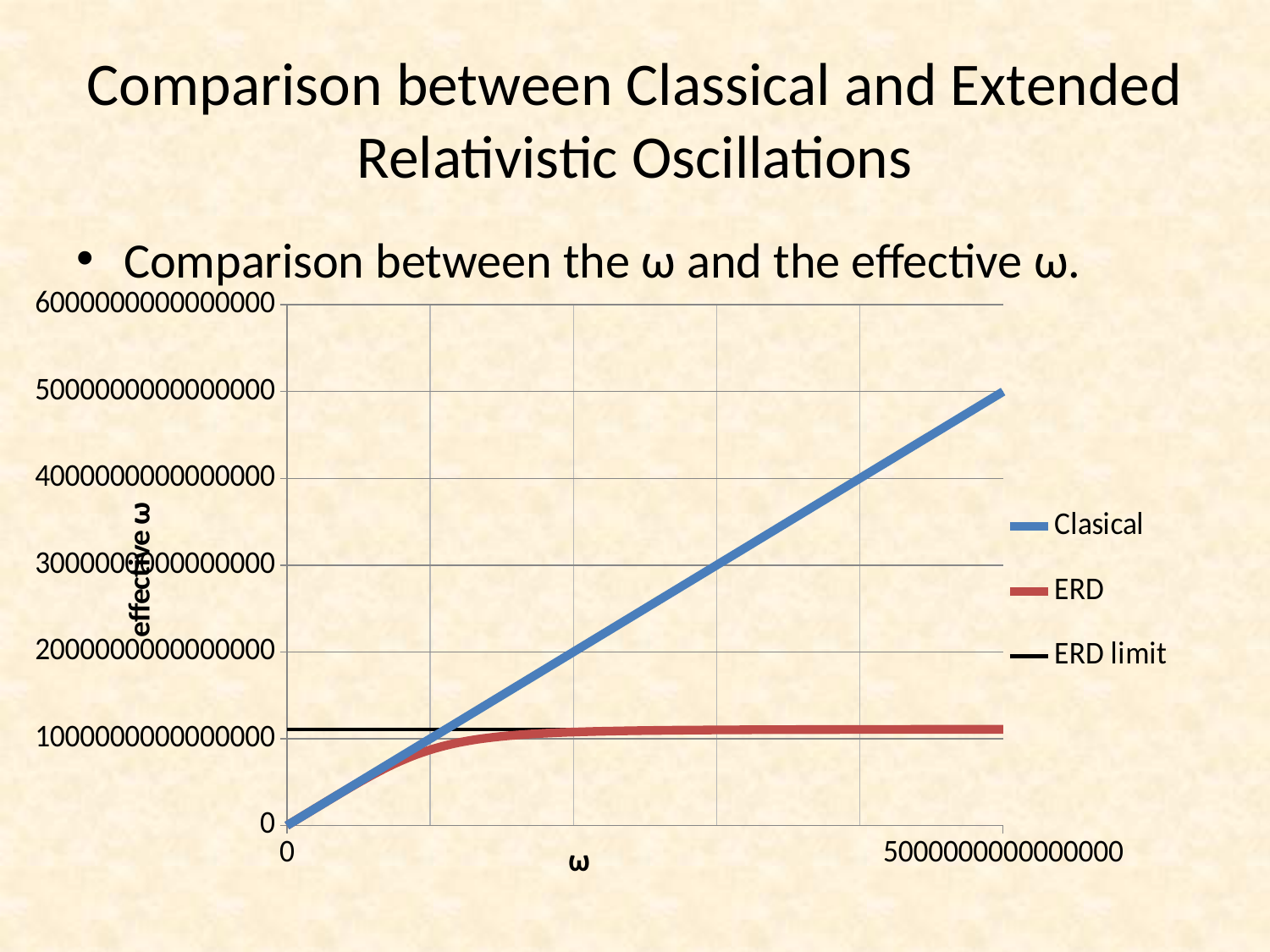

# Comparison between Classical and Extended Relativistic Oscillations
Comparison between the ω and the effective ω.

### Chart

| Category |  |  |  |
|---|---|---|---|
30